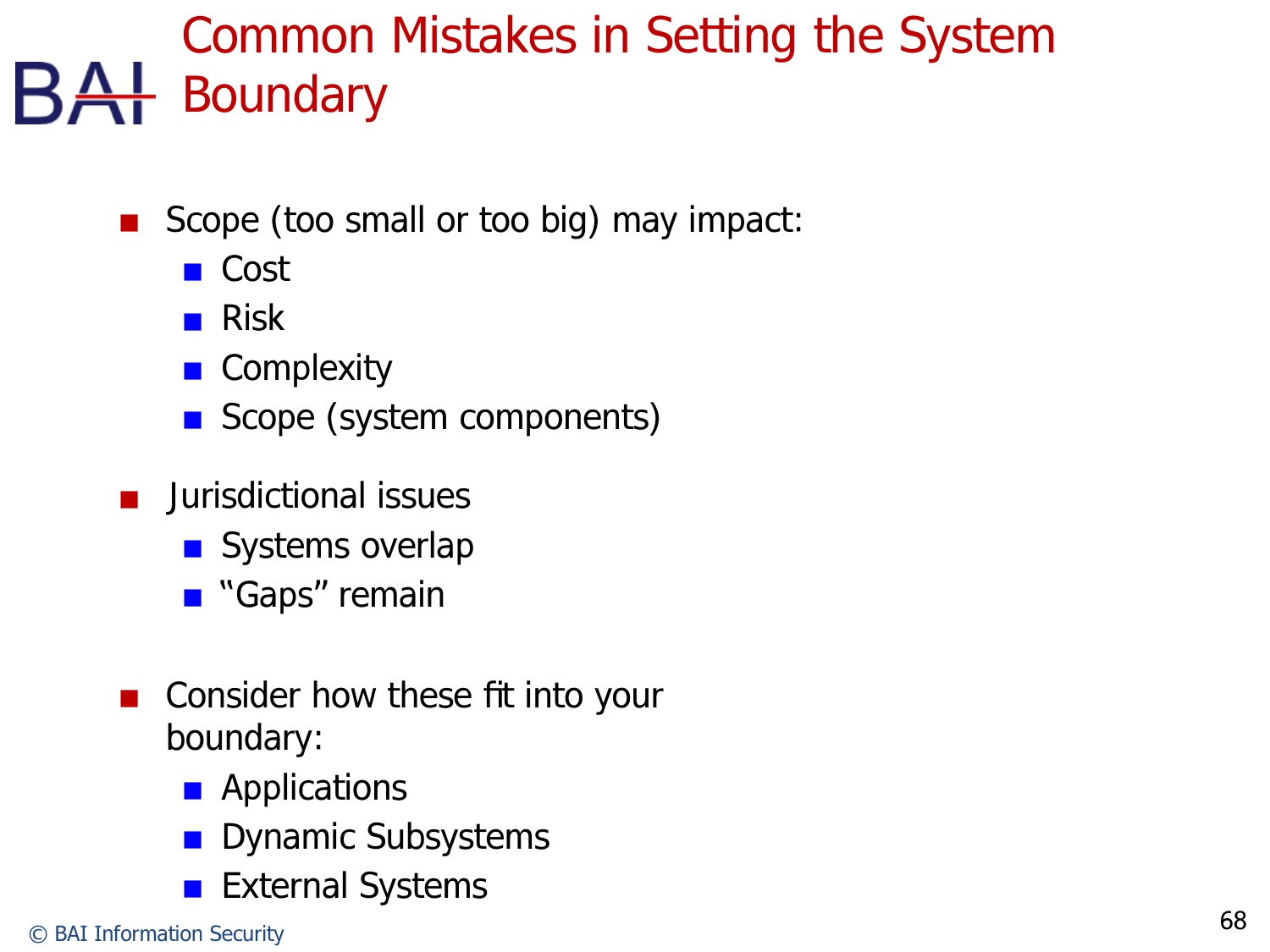

# Common Mistakes in Setting the System Boundary
Scope (too small or too big) may impact:
Cost
Risk
Complexity
Scope (system components)

Jurisdictional issues
Systems overlap
“Gaps” remain

Consider how these fit into your boundary:
Applications
Dynamic Subsystems
External Systems
Categorize